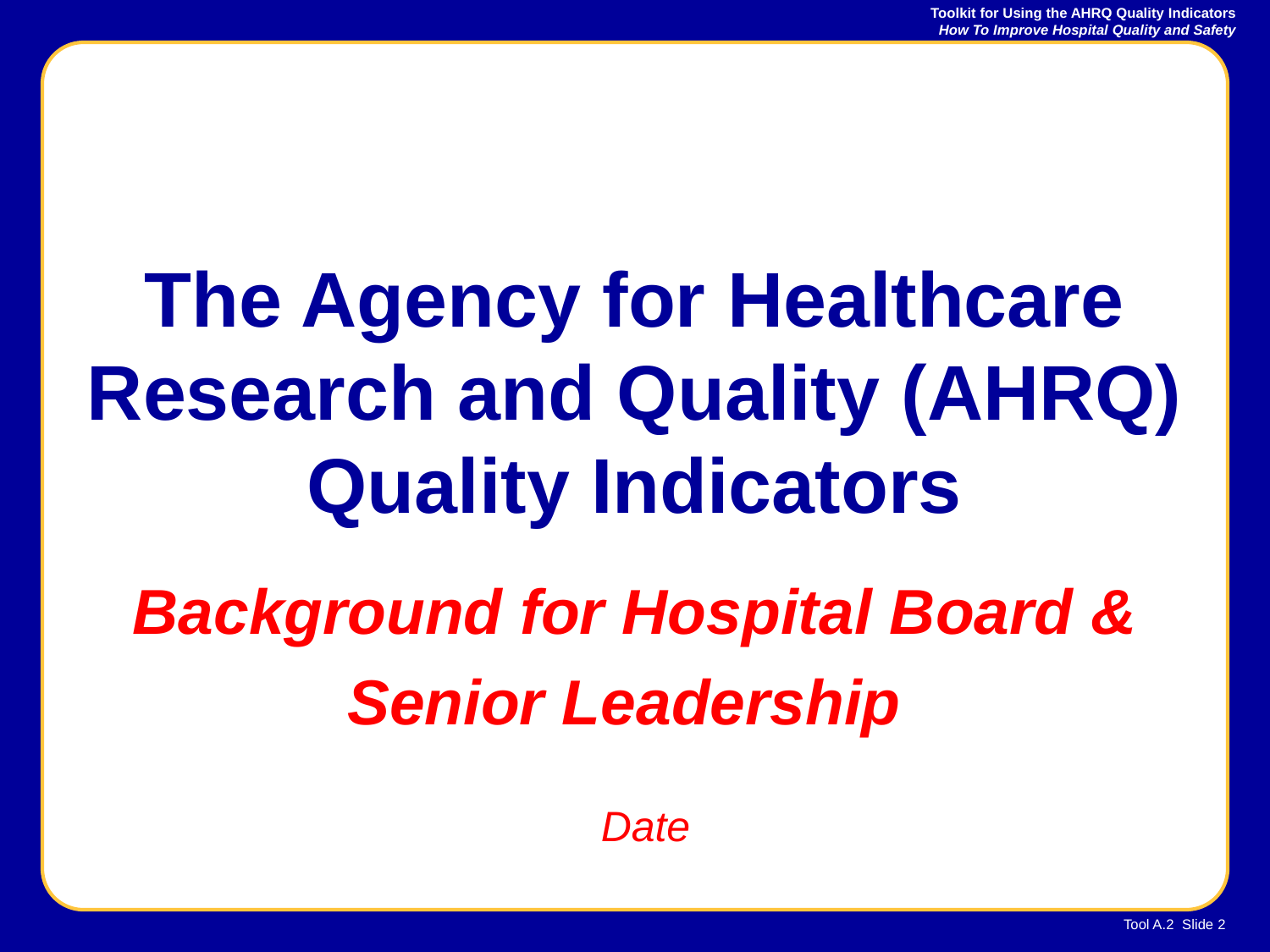

# The Agency for Healthcare Research and Quality (AHRQ) Quality Indicators Background for Hospital Board & Senior Leadership
Date